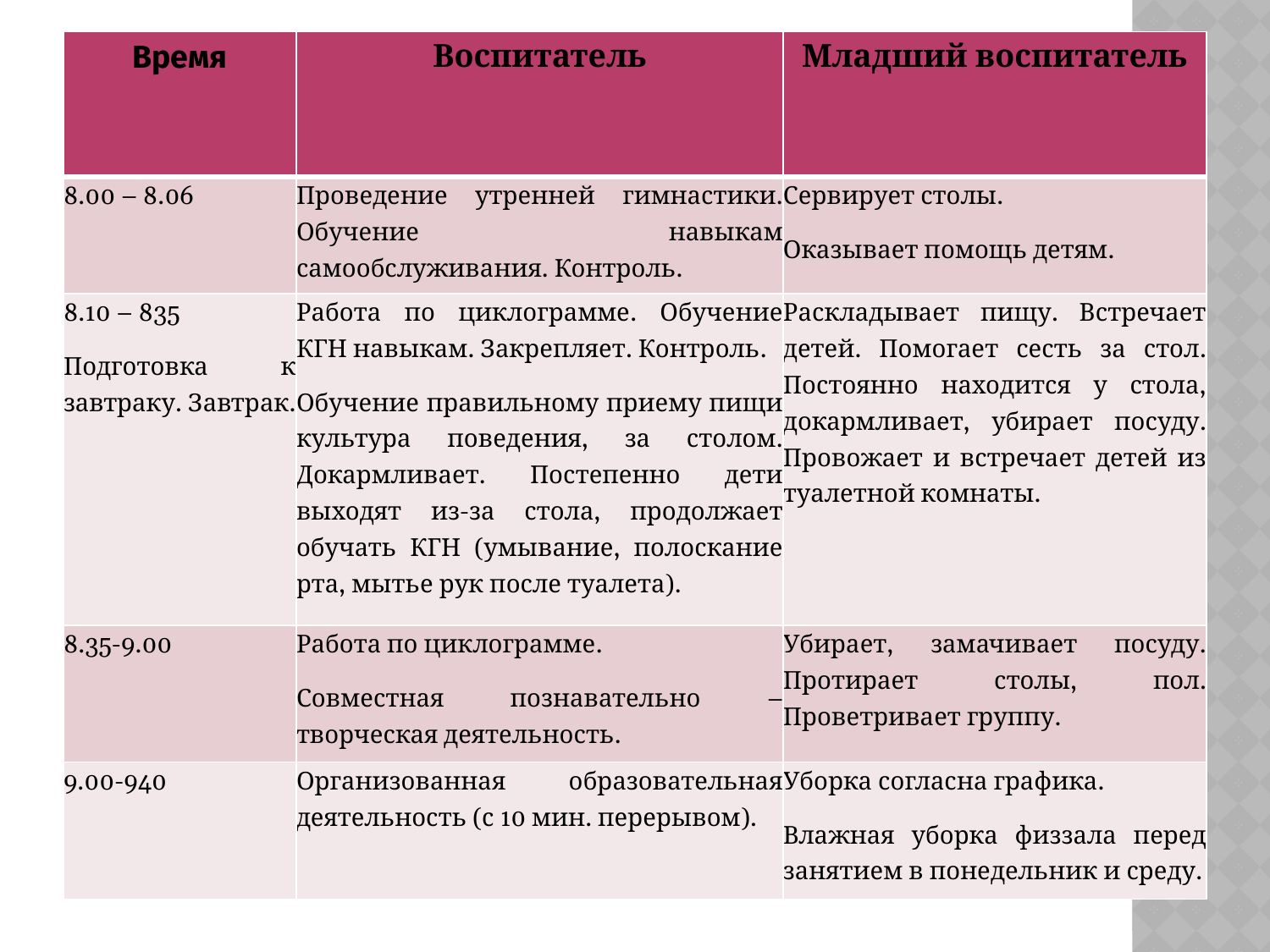

| Время | Воспитатель | Младший воспитатель |
| --- | --- | --- |
| 8.00 – 8.06 | Проведение утренней гимнастики. Обучение навыкам самообслуживания. Контроль. | Сервирует столы. Оказывает помощь детям. |
| 8.10 – 835 Подготовка к завтраку. Завтрак. | Работа по циклограмме. Обучение КГН навыкам. Закрепляет. Контроль. Обучение правильному приему пищи культура поведения, за столом. Докармливает. Постепенно дети выходят из-за стола, продолжает обучать КГН (умывание, полоскание рта, мытье рук после туалета). | Раскладывает пищу. Встречает детей. Помогает сесть за стол. Постоянно находится у стола, докармливает, убирает посуду. Провожает и встречает детей из туалетной комнаты. |
| 8.35-9.00 | Работа по циклограмме. Совместная познавательно – творческая деятельность. | Убирает, замачивает посуду. Протирает столы, пол. Проветривает группу. |
| 9.00-940 | Организованная образовательная деятельность (с 10 мин. перерывом). | Уборка согласна графика. Влажная уборка физзала перед занятием в понедельник и среду. |
#